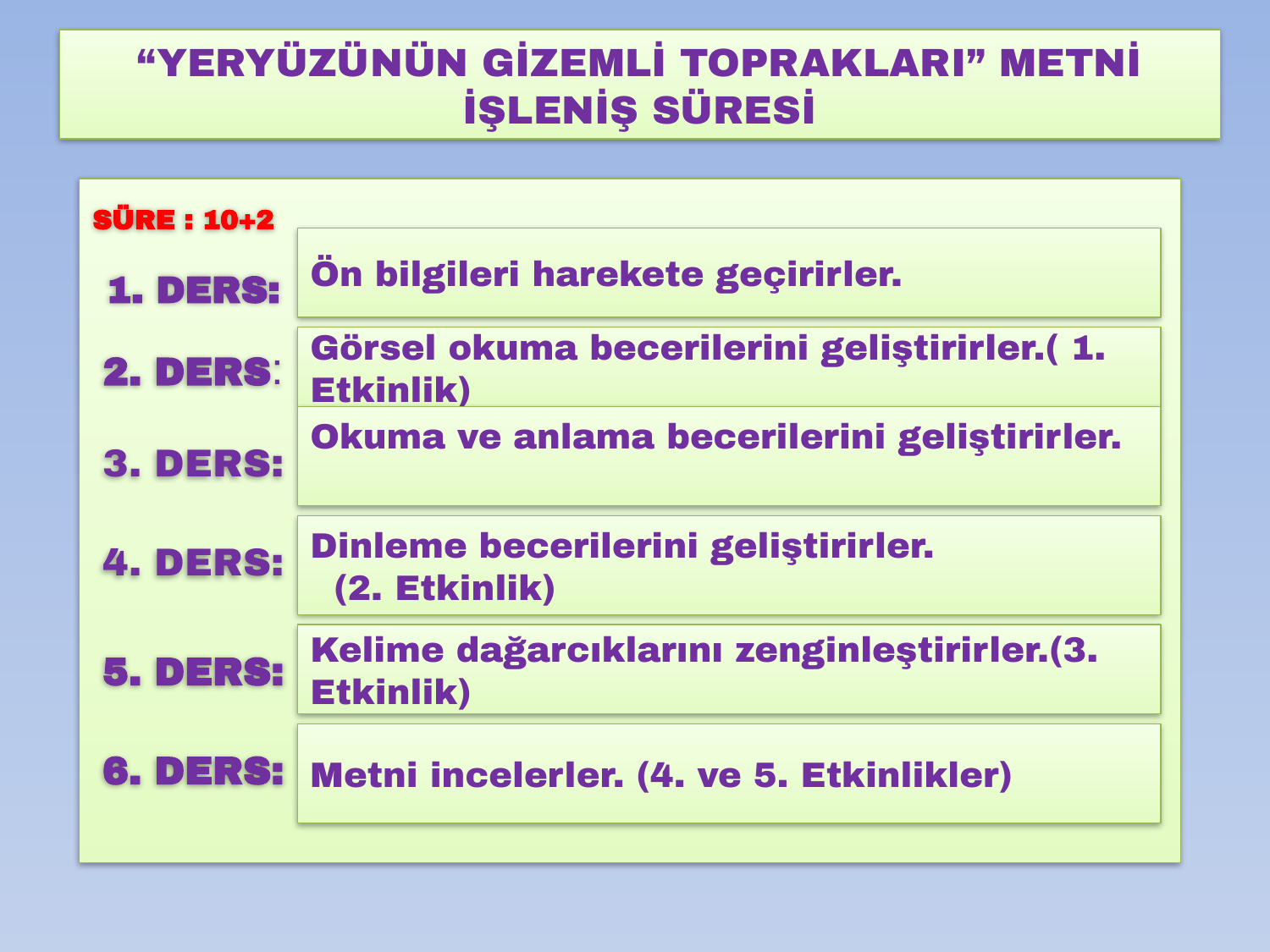

“YERYÜZÜNÜN GİZEMLİ TOPRAKLARI” METNİ İŞLENİŞ SÜRESİ

SÜRE : 10+2
Ön bilgileri harekete geçirirler.
1. DERS:
2. DERS:
Görsel okuma becerilerini geliştirirler.( 1. Etkinlik)
Okuma ve anlama becerilerini geliştirirler.
3. DERS:
4. DERS:
Dinleme becerilerini geliştirirler.                    (2. Etkinlik)
5. DERS:
Kelime dağarcıklarını zenginleştirirler.(3. Etkinlik)
6. DERS:
Metni incelerler. (4. ve 5. Etkinlikler)